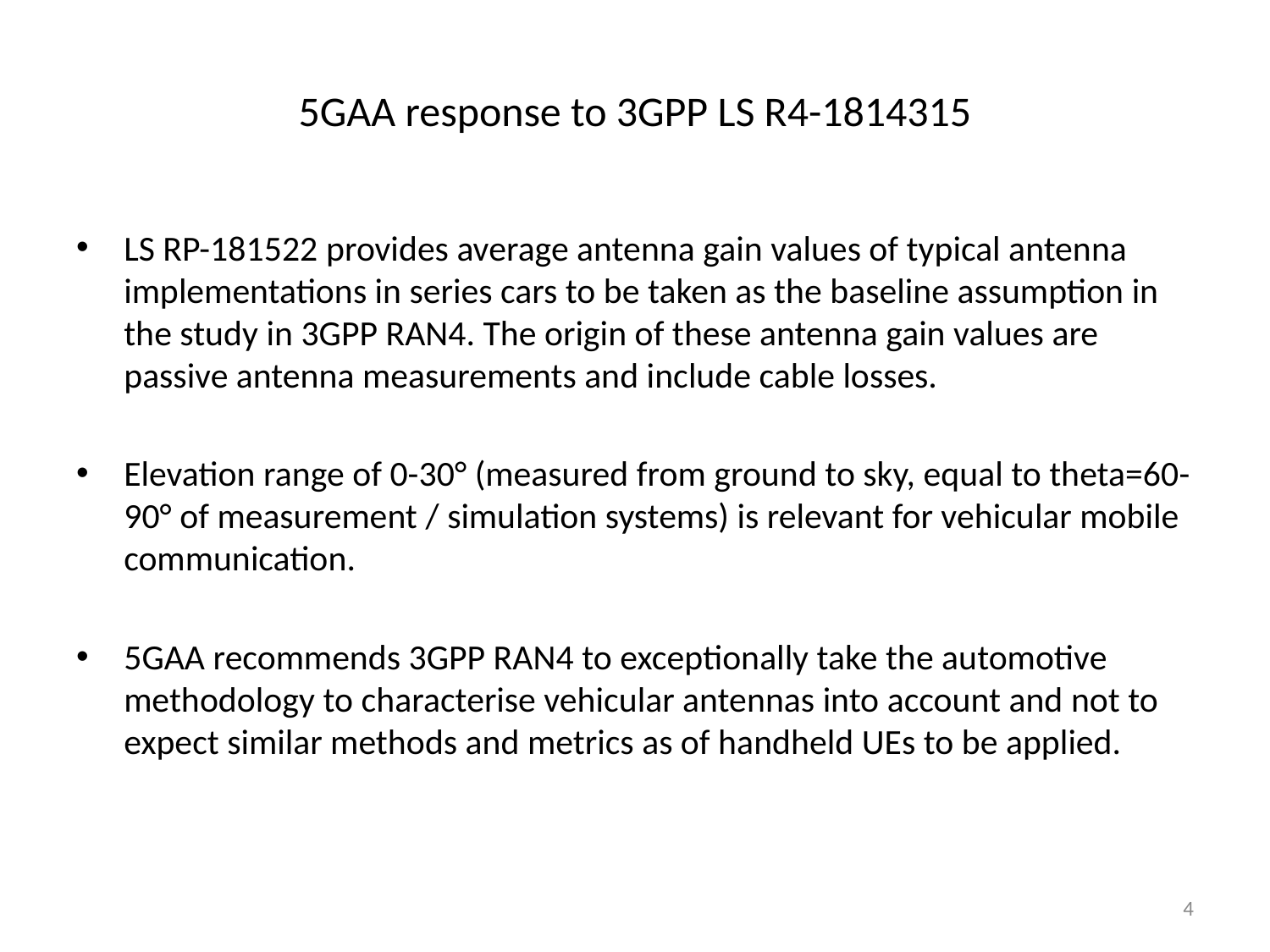

# 5GAA response to 3GPP LS R4-1814315
LS RP-181522 provides average antenna gain values of typical antenna implementations in series cars to be taken as the baseline assumption in the study in 3GPP RAN4. The origin of these antenna gain values are passive antenna measurements and include cable losses.

Elevation range of 0-30° (measured from ground to sky, equal to theta=60-90° of measurement / simulation systems) is relevant for vehicular mobile communication.

5GAA recommends 3GPP RAN4 to exceptionally take the automotive methodology to characterise vehicular antennas into account and not to expect similar methods and metrics as of handheld UEs to be applied.
4